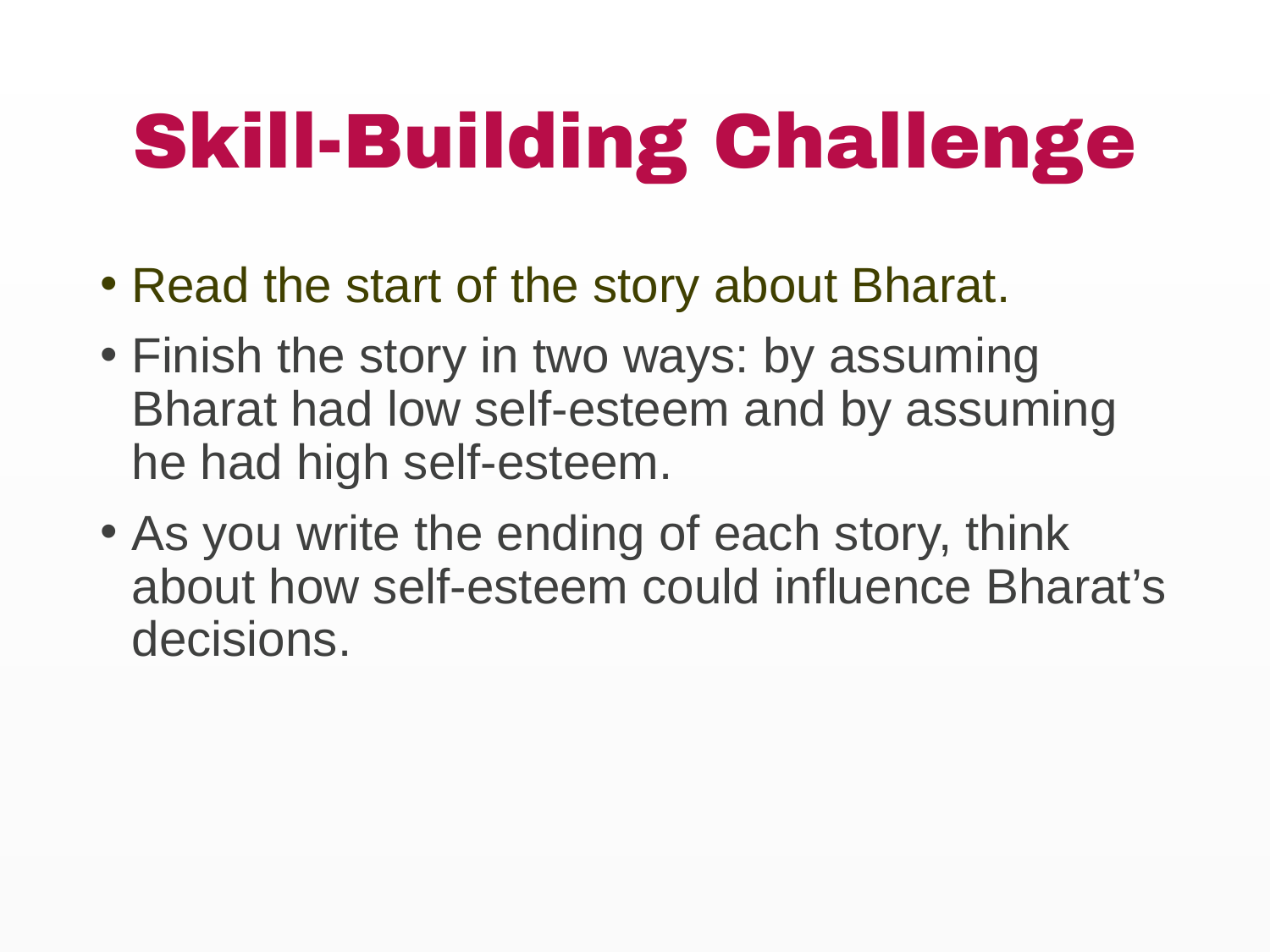

# Skill-Building Challenge
Read the start of the story about Bharat.
Finish the story in two ways: by assuming Bharat had low self-esteem and by assuming he had high self-esteem.
As you write the ending of each story, think about how self-esteem could influence Bharat’s decisions.